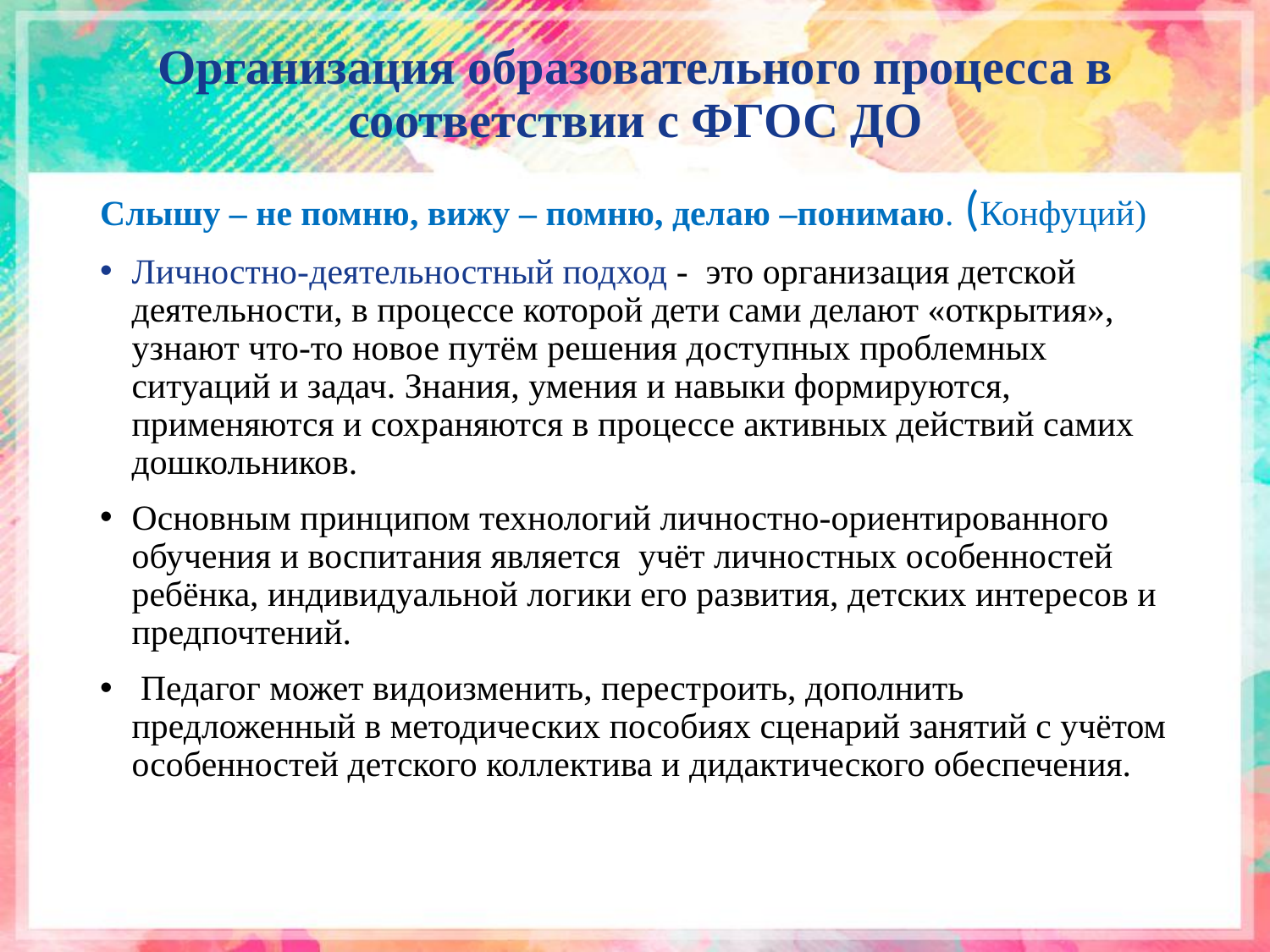

# Организация образовательного процесса в соответствии с ФГОС ДО
Слышу – не помню, вижу – помню, делаю –понимаю. (Конфуций)
Личностно-деятельностный подход -  это организация детской деятельности, в процессе которой дети сами делают «открытия», узнают что-то новое путём решения доступных проблемных ситуаций и задач. Знания, умения и навыки формируются, применяются и сохраняются в процессе активных действий самих дошкольников.
Основным принципом технологий личностно-ориентированного обучения и воспитания является  учёт личностных особенностей ребёнка, индивидуальной логики его развития, детских интересов и предпочтений.
 Педагог может видоизменить, перестроить, дополнить предложенный в методических пособиях сценарий занятий с учётом особенностей детского коллектива и дидактического обеспечения.